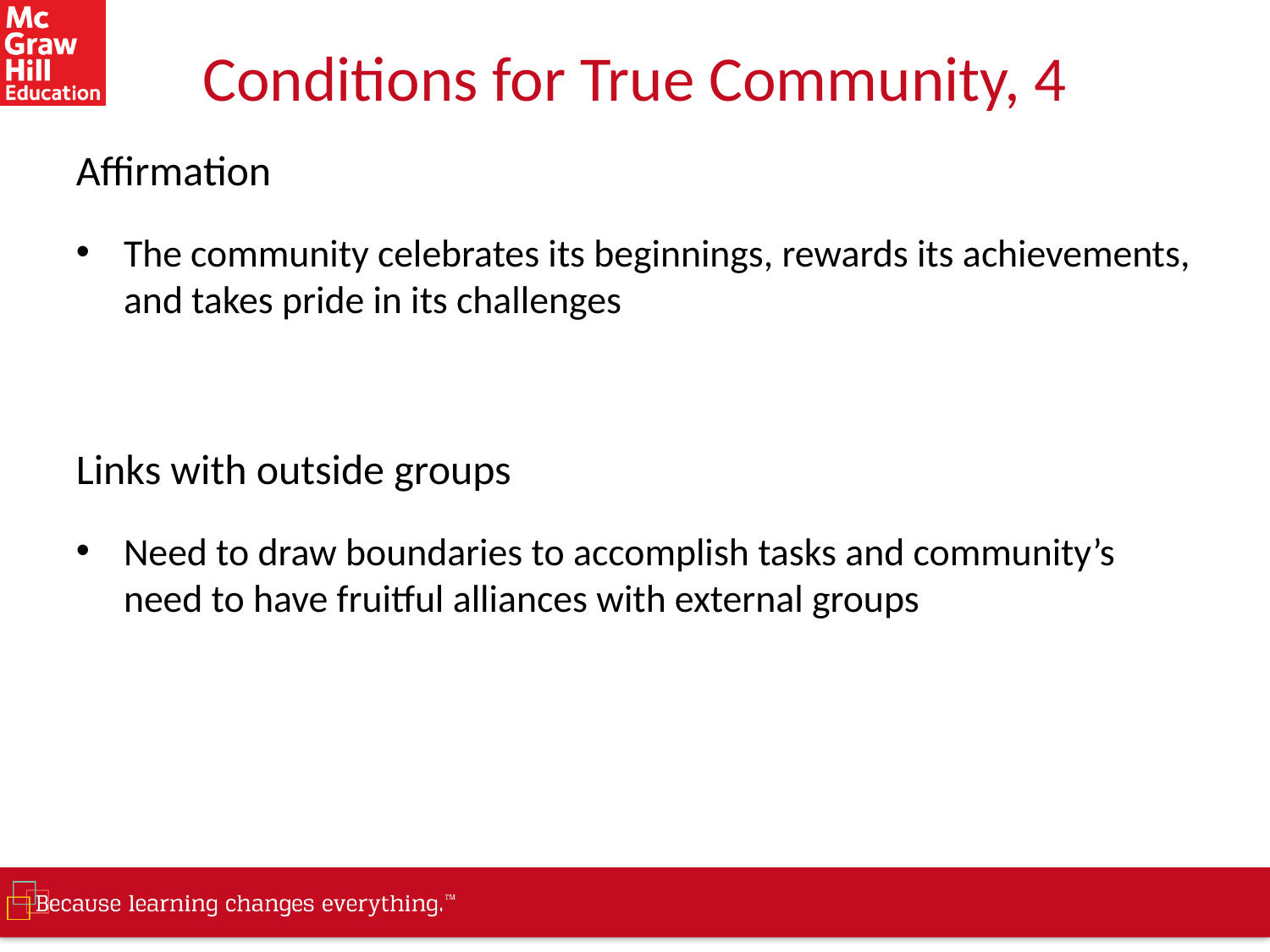

# Conditions for True Community, 4
Affirmation
The community celebrates its beginnings, rewards its achievements, and takes pride in its challenges

Links with outside groups
Need to draw boundaries to accomplish tasks and community’s need to have fruitful alliances with external groups